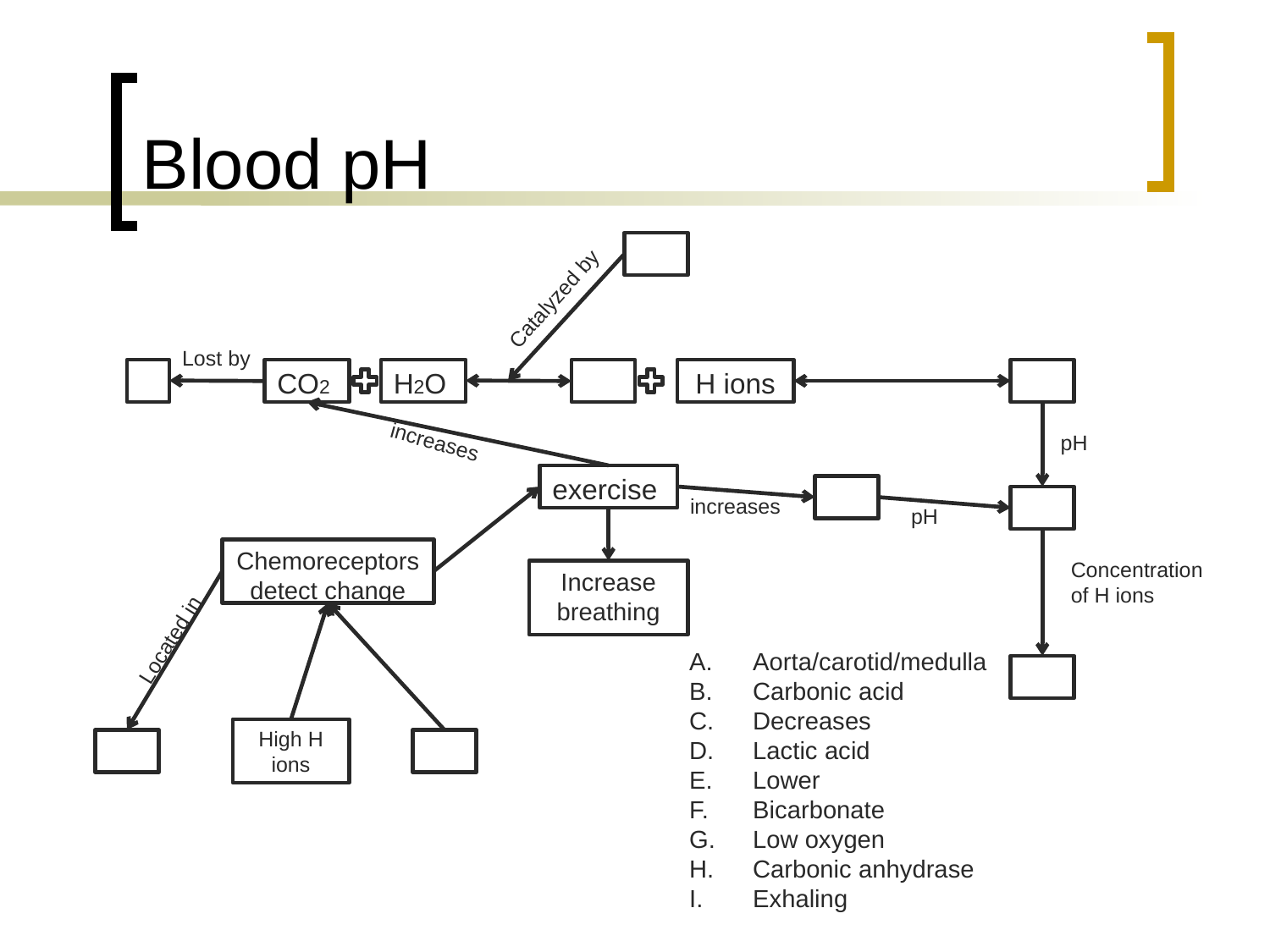

# Blood pH

Catalyzed by
Lost by

CO2
H2O

H ions

increases
pH
exercise

increases

pH
Chemoreceptors detect change
Concentration of H ions
Increase breathing
Located in
Aorta/carotid/medulla
Carbonic acid
Decreases
Lactic acid
Lower
Bicarbonate
Low oxygen
Carbonic anhydrase
Exhaling

High H ions